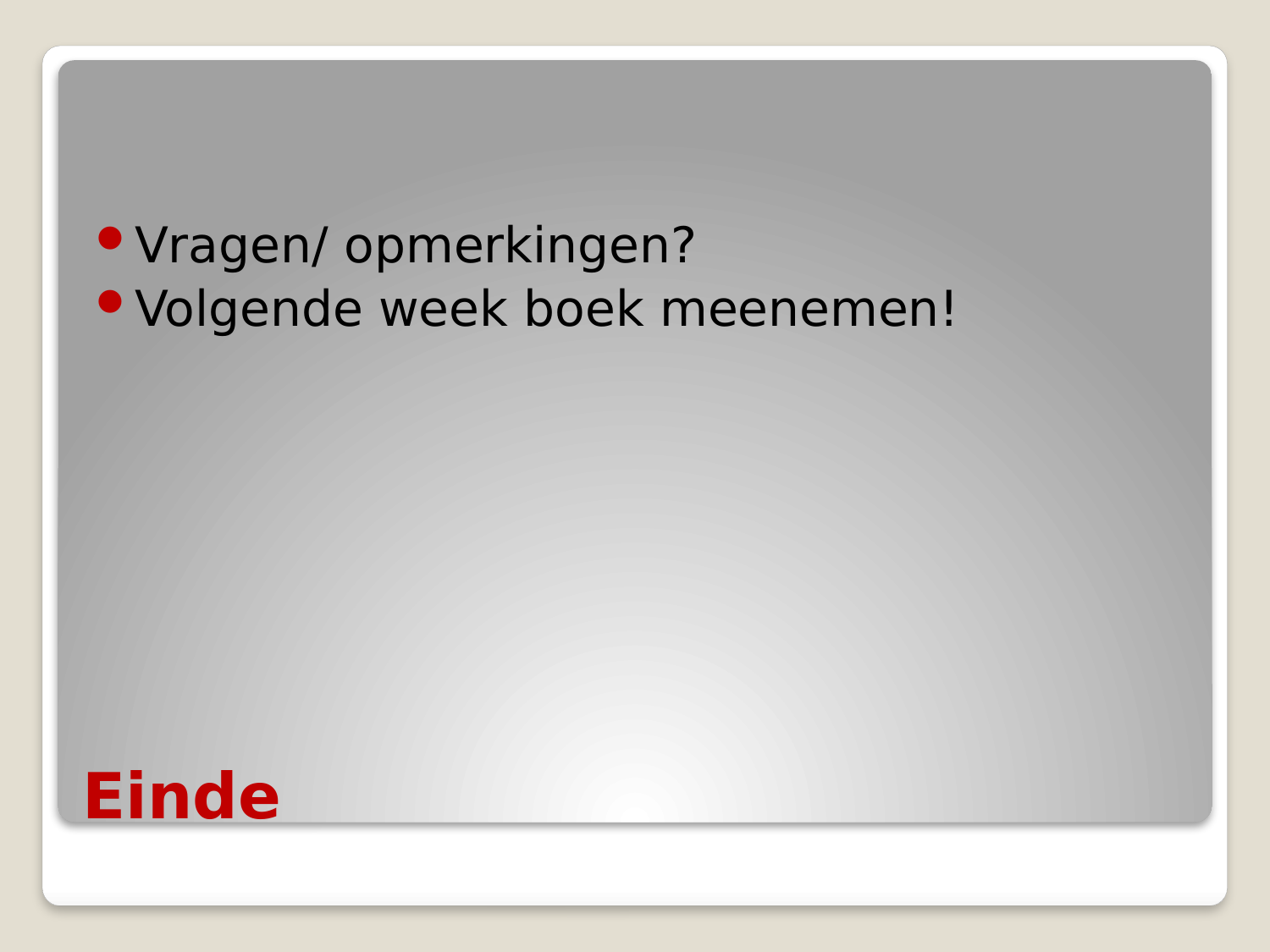

Vragen/ opmerkingen?
Volgende week boek meenemen!

# Einde